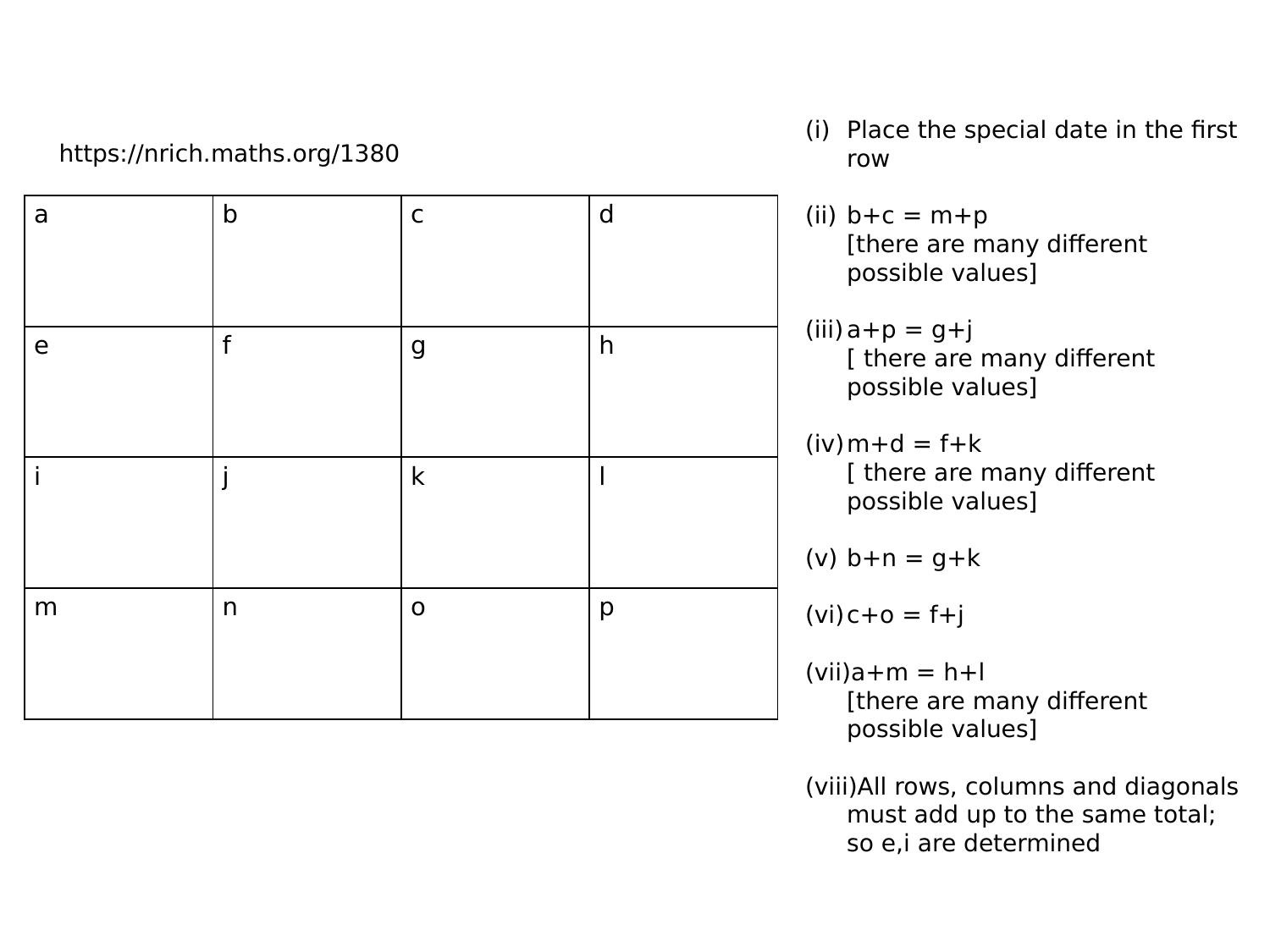

#
Place the special date in the first row

b+c = m+p
[there are many different possible values]

a+p = g+j
[ there are many different possible values]

m+d = f+k
[ there are many different possible values]

b+n = g+k

c+o = f+j

a+m = h+l
[there are many different possible values]

All rows, columns and diagonals must add up to the same total; so e,i are determined
https://nrich.maths.org/1380
| a | b | c | d |
| --- | --- | --- | --- |
| e | f | g | h |
| i | j | k | l |
| m | n | o | p |